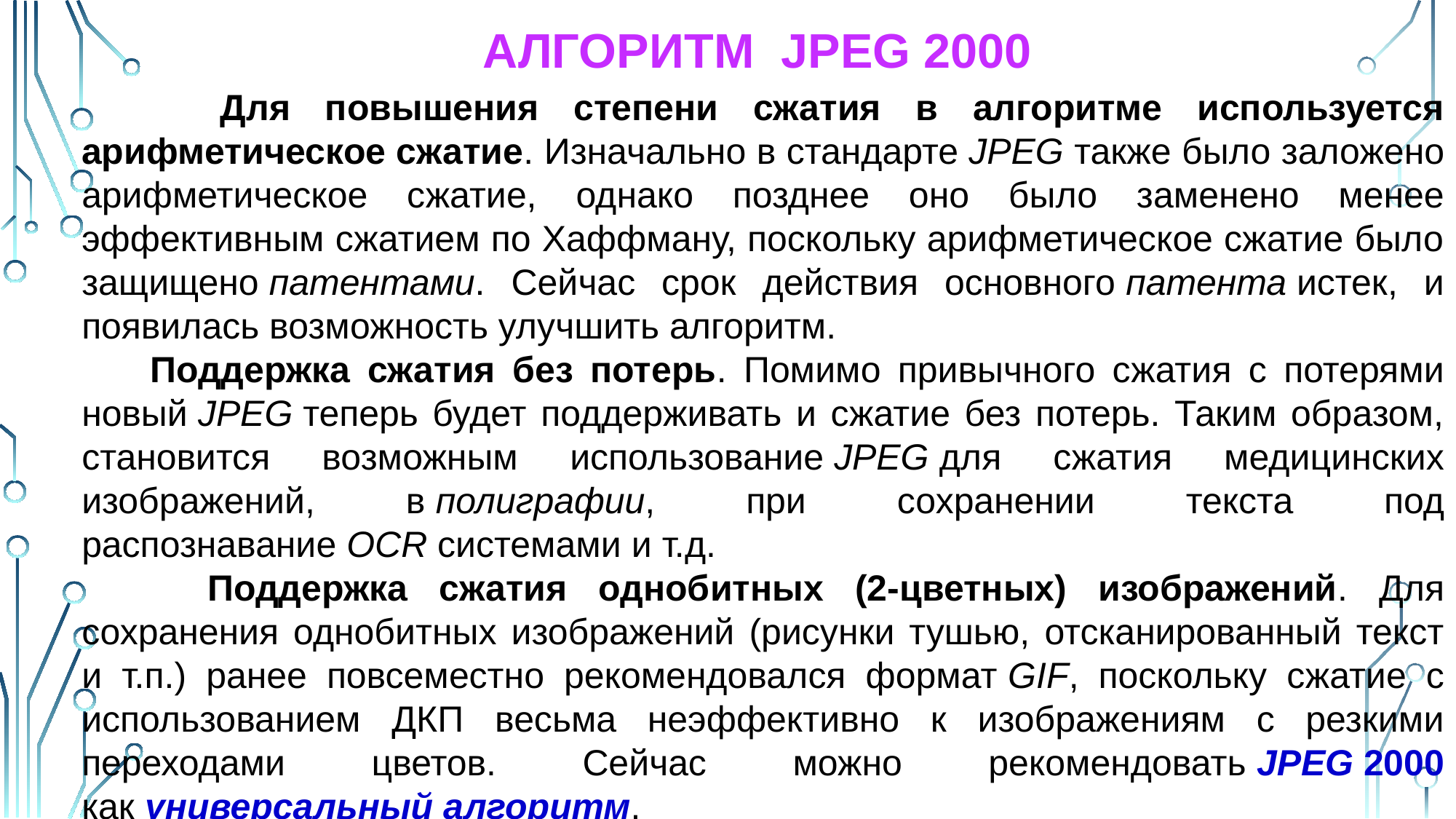

Алгоритм  JPEG 2000
    Для повышения степени сжатия в алгоритме используется арифметическое сжатие. Изначально в стандарте JPEG также было заложено арифметическое сжатие, однако позднее оно было заменено менее эффективным сжатием по Хаффману, поскольку арифметическое сжатие было защищено патентами. Сейчас срок действия основного патента истек, и появилась возможность улучшить алгоритм.
    Поддержка сжатия без потерь. Помимо привычного сжатия с потерями новый JPEG теперь будет поддерживать и сжатие без потерь. Таким образом, становится возможным использование JPEG для сжатия медицинских изображений, в полиграфии, при сохранении текста под распознавание OCR системами и т.д.
    Поддержка сжатия однобитных (2-цветных) изображений. Для сохранения однобитных изображений (рисунки тушью, отсканированный текст и т.п.) ранее повсеместно рекомендовался формат GIF, поскольку сжатие с использованием ДКП весьма неэффективно к изображениям с резкими переходами цветов. Сейчас можно рекомендовать JPEG 2000 как универсальный алгоритм.